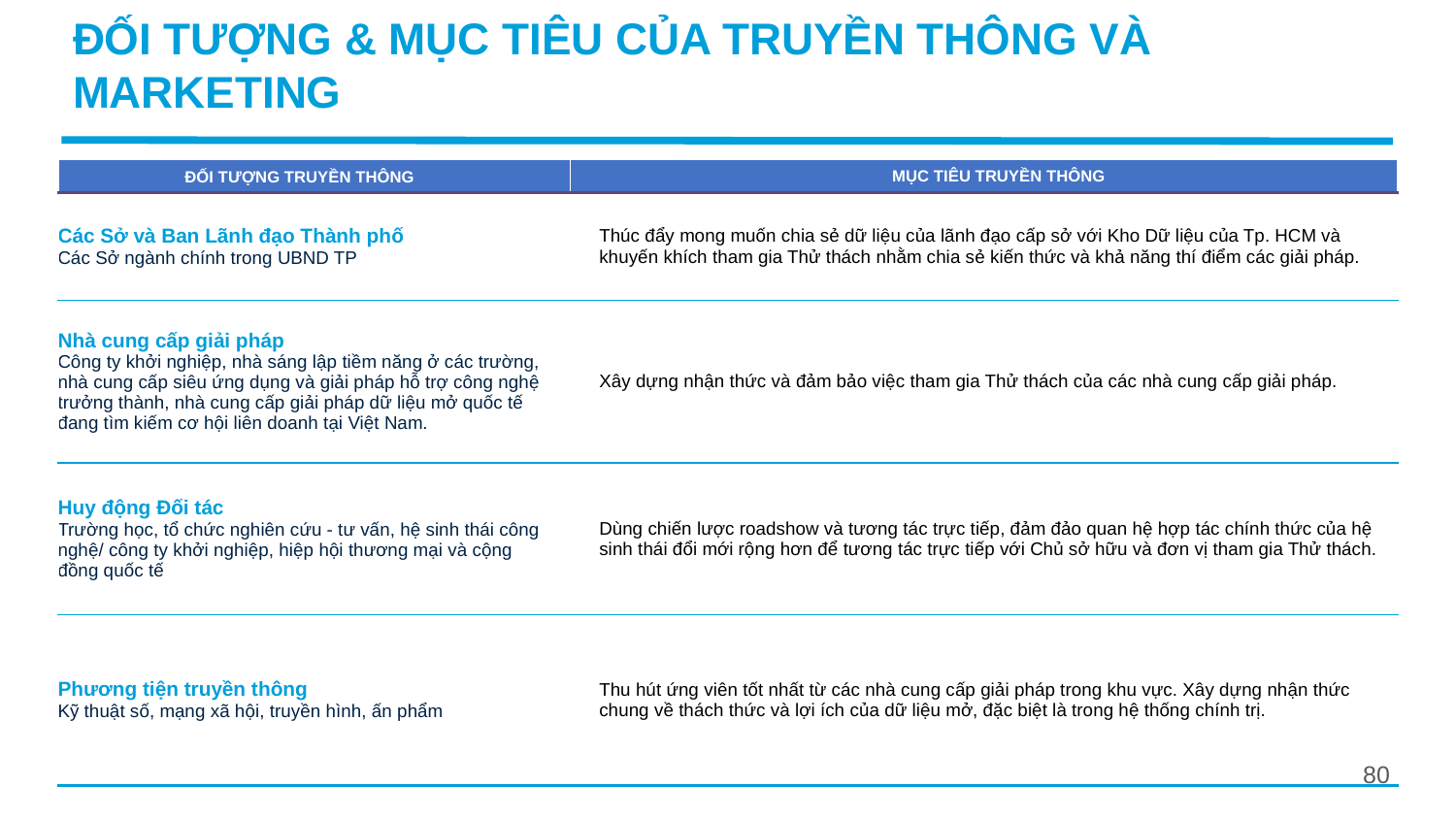

ĐỐI TƯỢNG & MỤC TIÊU CỦA TRUYỀN THÔNG VÀ MARKETING
| ĐỐI TƯỢNG TRUYỀN THÔNG | MỤC TIÊU TRUYỀN THÔNG |
| --- | --- |
| Các Sở và Ban Lãnh đạo Thành phố Các Sở ngành chính trong UBND TP | Thúc đẩy mong muốn chia sẻ dữ liệu của lãnh đạo cấp sở với Kho Dữ liệu của Tp. HCM và khuyến khích tham gia Thử thách nhằm chia sẻ kiến thức và khả năng thí điểm các giải pháp. |
| Nhà cung cấp giải pháp Công ty khởi nghiệp, nhà sáng lập tiềm năng ở các trường, nhà cung cấp siêu ứng dụng và giải pháp hỗ trợ công nghệ trưởng thành, nhà cung cấp giải pháp dữ liệu mở quốc tế đang tìm kiếm cơ hội liên doanh tại Việt Nam. | Xây dựng nhận thức và đảm bảo việc tham gia Thử thách của các nhà cung cấp giải pháp. |
| Huy động Đối tác Trường học, tổ chức nghiên cứu - tư vấn, hệ sinh thái công nghệ/ công ty khởi nghiệp, hiệp hội thương mại và cộng đồng quốc tế | Dùng chiến lược roadshow và tương tác trực tiếp, đảm đảo quan hệ hợp tác chính thức của hệ sinh thái đổi mới rộng hơn để tương tác trực tiếp với Chủ sở hữu và đơn vị tham gia Thử thách. |
| Phương tiện truyền thông Kỹ thuật số, mạng xã hội, truyền hình, ấn phẩm | Thu hút ứng viên tốt nhất từ các nhà cung cấp giải pháp trong khu vực. Xây dựng nhận thức chung về thách thức và lợi ích của dữ liệu mở, đặc biệt là trong hệ thống chính trị. |
80